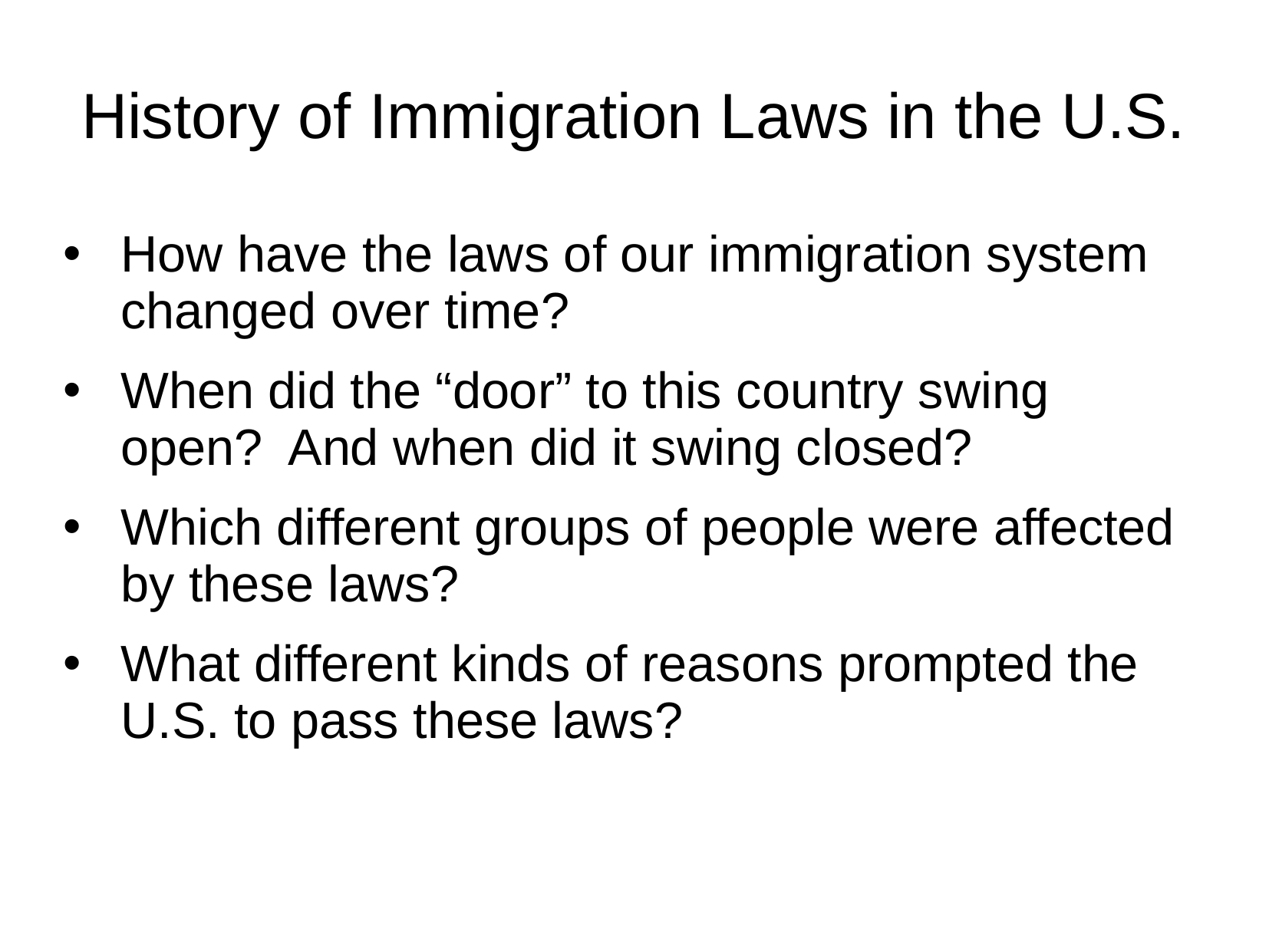

# History of Immigration Laws in the U.S.
How have the laws of our immigration system changed over time?
When did the “door” to this country swing open?  And when did it swing closed?
Which different groups of people were affected by these laws?
What different kinds of reasons prompted the U.S. to pass these laws?